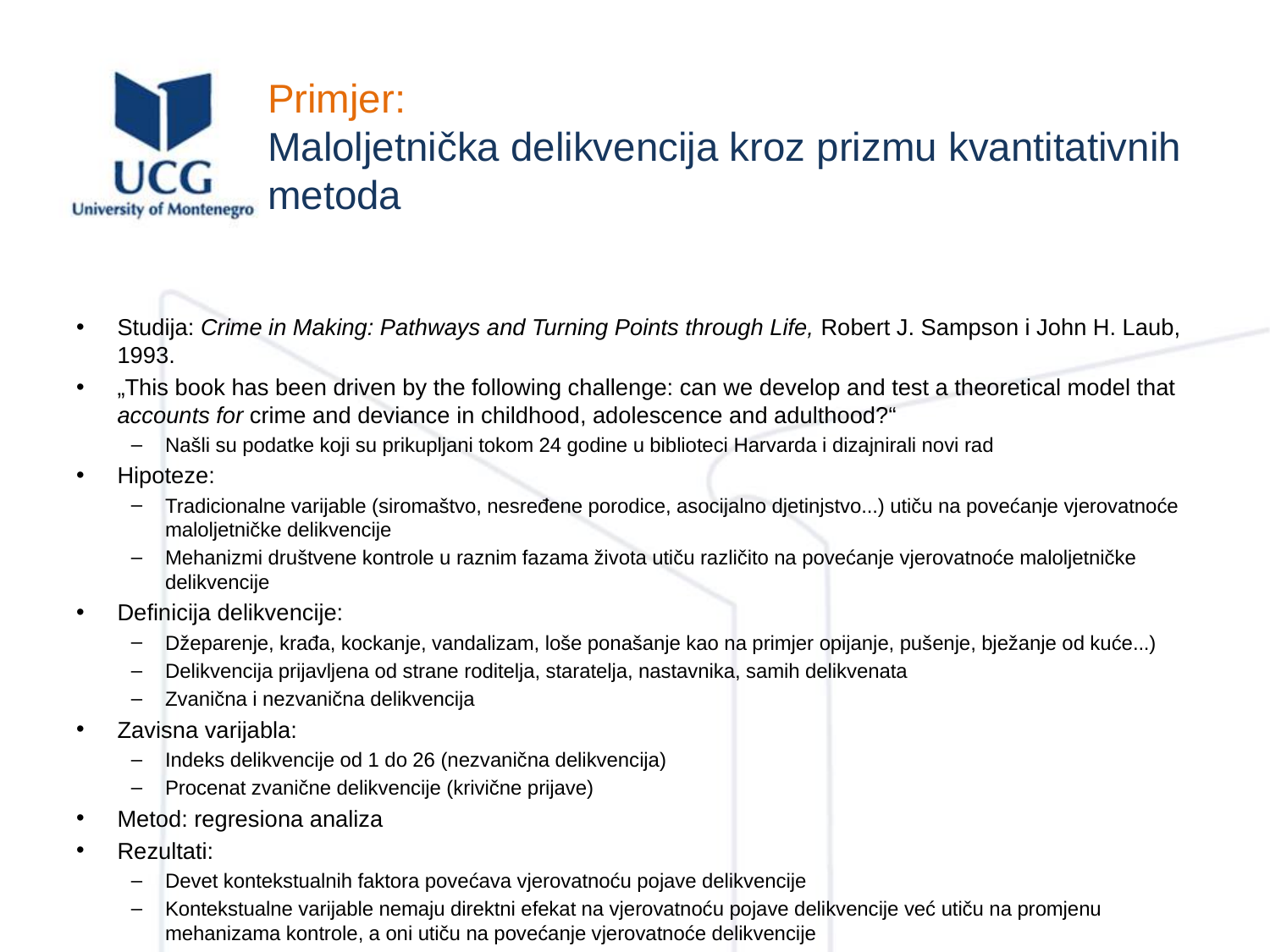

# Primjer: Maloljetnička delikvencija kroz prizmu kvantitativnih metoda
Studija: Crime in Making: Pathways and Turning Points through Life, Robert J. Sampson i John H. Laub, 1993.
„This book has been driven by the following challenge: can we develop and test a theoretical model that accounts for crime and deviance in childhood, adolescence and adulthood?“
Našli su podatke koji su prikupljani tokom 24 godine u biblioteci Harvarda i dizajnirali novi rad
Hipoteze:
Tradicionalne varijable (siromaštvo, nesređene porodice, asocijalno djetinjstvo...) utiču na povećanje vjerovatnoće maloljetničke delikvencije
Mehanizmi društvene kontrole u raznim fazama života utiču različito na povećanje vjerovatnoće maloljetničke delikvencije
Definicija delikvencije:
Džeparenje, krađa, kockanje, vandalizam, loše ponašanje kao na primjer opijanje, pušenje, bježanje od kuće...)
Delikvencija prijavljena od strane roditelja, staratelja, nastavnika, samih delikvenata
Zvanična i nezvanična delikvencija
Zavisna varijabla:
Indeks delikvencije od 1 do 26 (nezvanična delikvencija)
Procenat zvanične delikvencije (krivične prijave)
Metod: regresiona analiza
Rezultati:
Devet kontekstualnih faktora povećava vjerovatnoću pojave delikvencije
Kontekstualne varijable nemaju direktni efekat na vjerovatnoću pojave delikvencije već utiču na promjenu mehanizama kontrole, a oni utiču na povećanje vjerovatnoće delikvencije